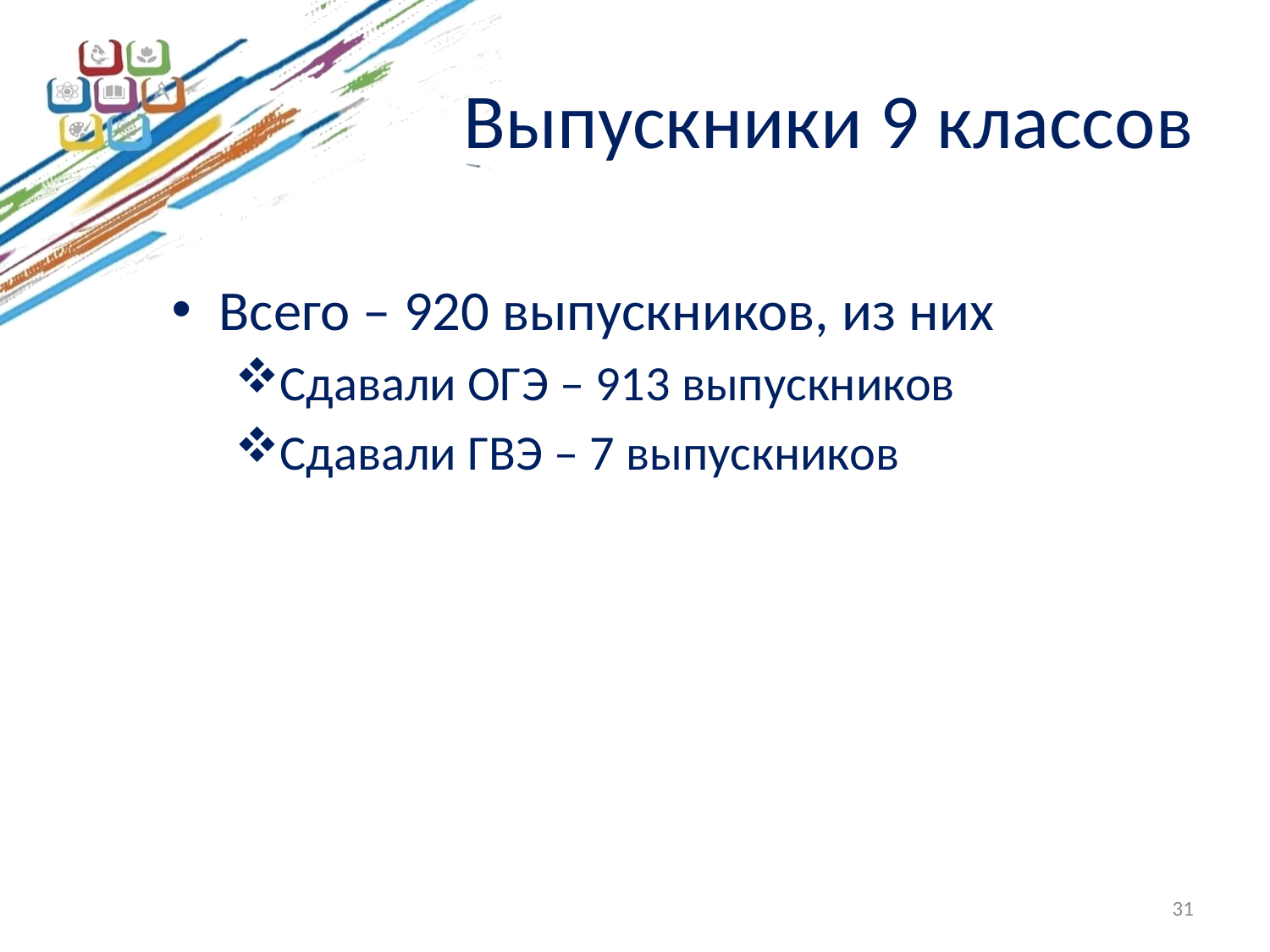

# Выпускники 9 классов
Всего – 920 выпускников, из них
Сдавали ОГЭ – 913 выпускников
Сдавали ГВЭ – 7 выпускников
31